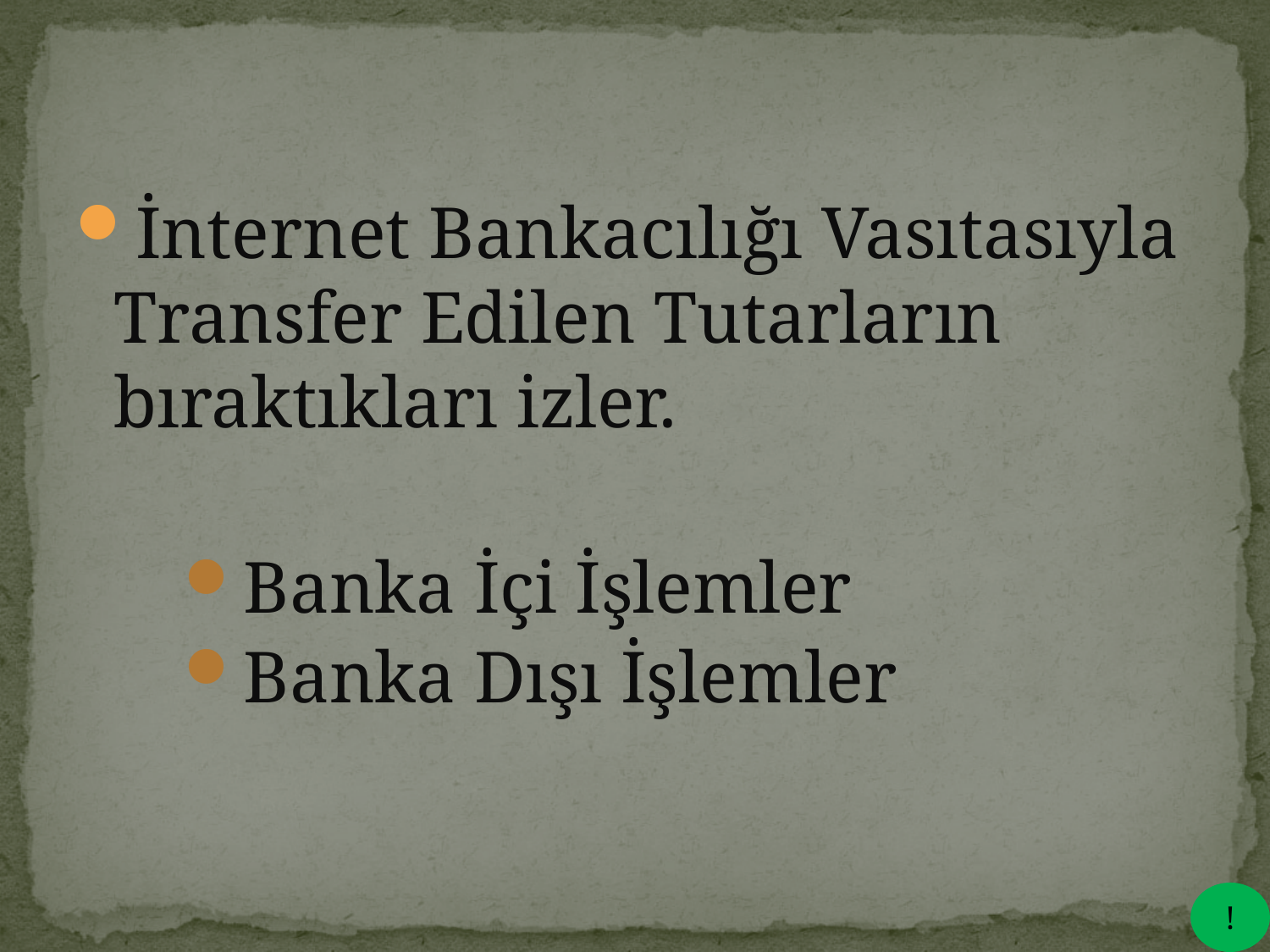

İnternet Bankacılığı Vasıtasıyla Transfer Edilen Tutarların bıraktıkları izler.

Banka İçi İşlemler
Banka Dışı İşlemler
!